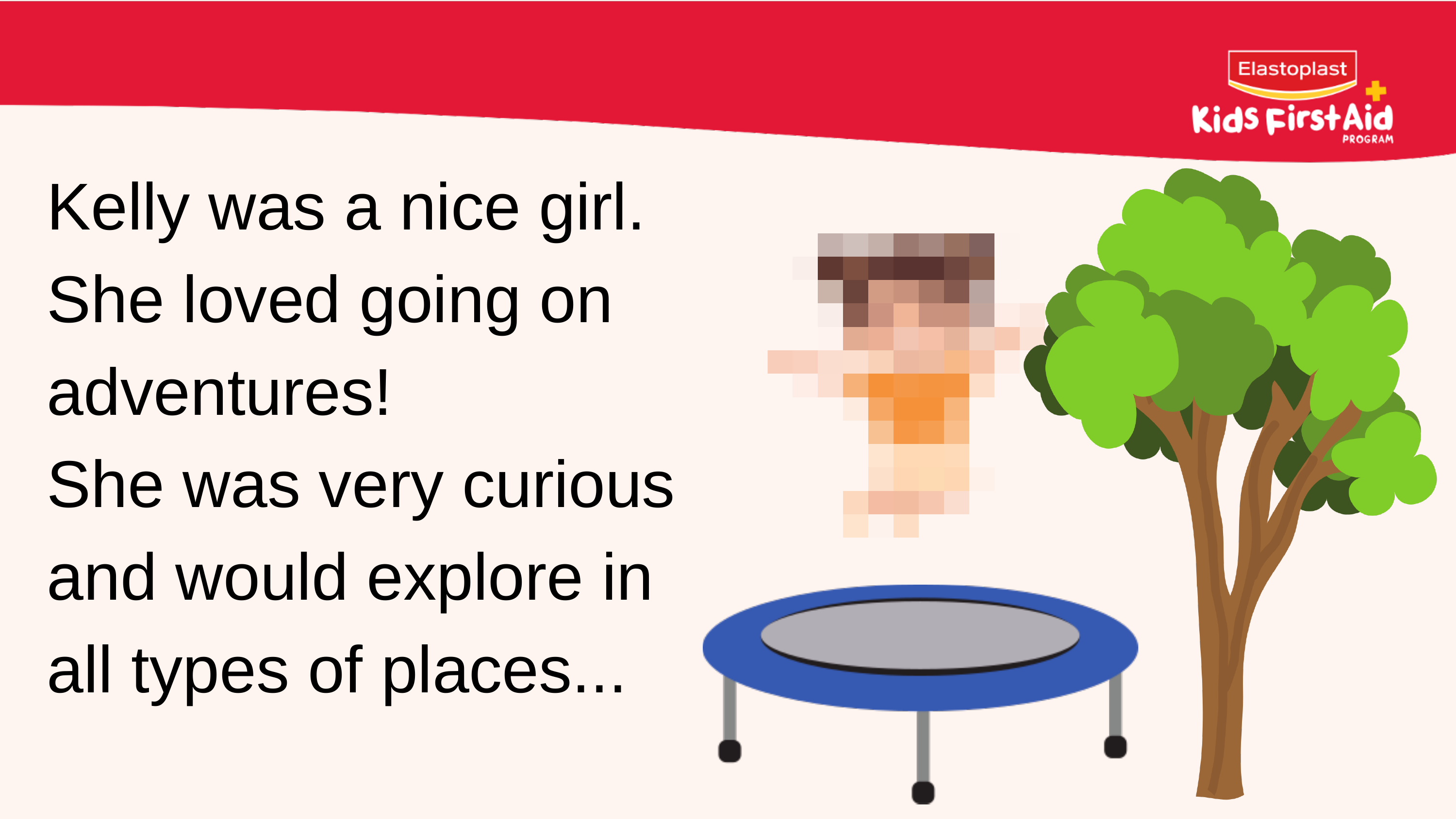

Kelly was a nice girl.
She loved going on adventures!
She was very curious and would explore in all types of places...

Even places that were NOT safe!

23